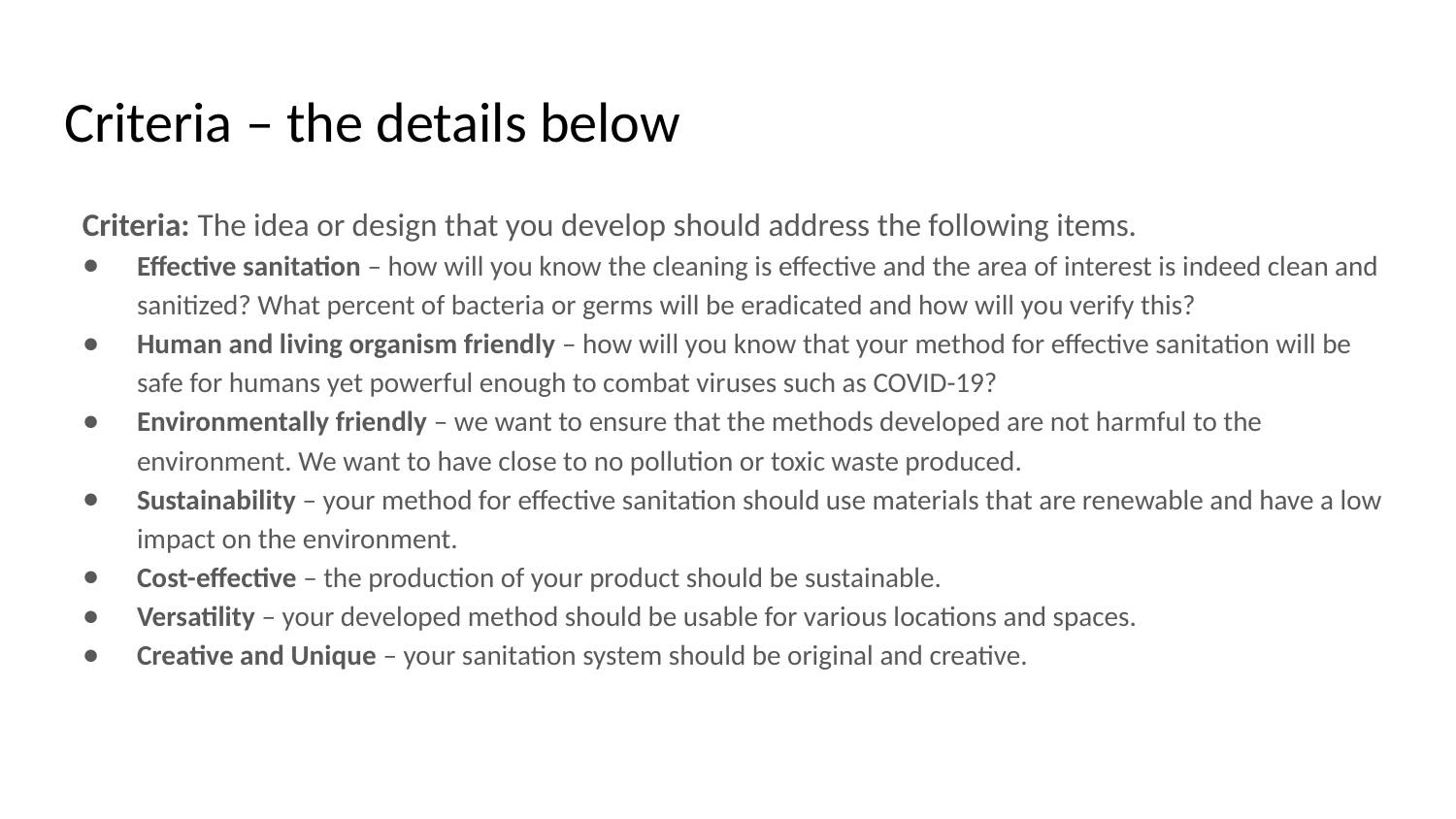

# Criteria – the details below
Criteria: The idea or design that you develop should address the following items.
Effective sanitation – how will you know the cleaning is effective and the area of interest is indeed clean and sanitized? What percent of bacteria or germs will be eradicated and how will you verify this?
Human and living organism friendly – how will you know that your method for effective sanitation will be safe for humans yet powerful enough to combat viruses such as COVID-19?
Environmentally friendly – we want to ensure that the methods developed are not harmful to the environment. We want to have close to no pollution or toxic waste produced.
Sustainability – your method for effective sanitation should use materials that are renewable and have a low impact on the environment.
Cost-effective – the production of your product should be sustainable.
Versatility – your developed method should be usable for various locations and spaces.
Creative and Unique – your sanitation system should be original and creative.